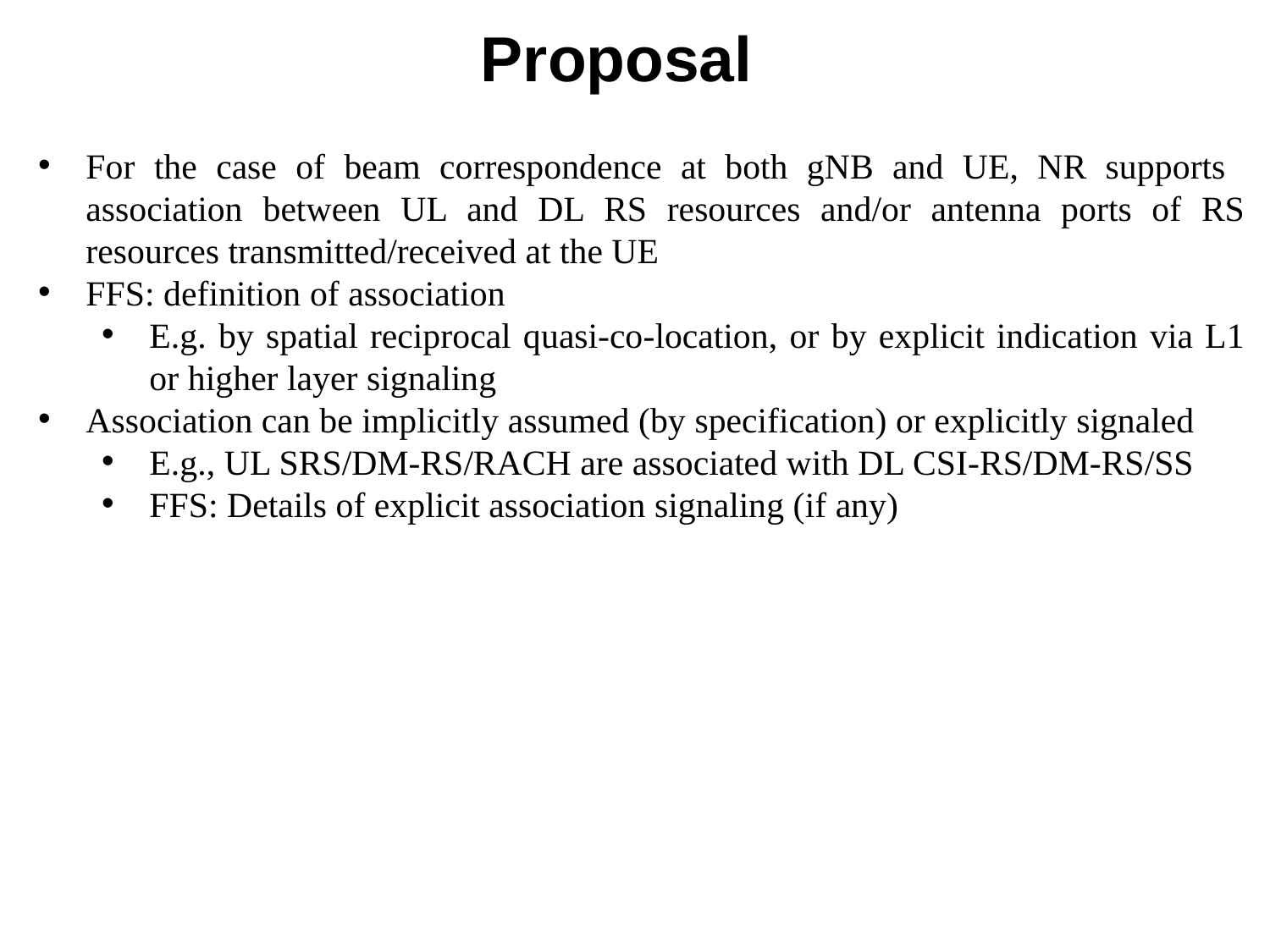

# Proposal
For the case of beam correspondence at both gNB and UE, NR supports  association between UL and DL RS resources and/or antenna ports of RS resources transmitted/received at the UE
FFS: definition of association
E.g. by spatial reciprocal quasi-co-location, or by explicit indication via L1 or higher layer signaling
Association can be implicitly assumed (by specification) or explicitly signaled
E.g., UL SRS/DM-RS/RACH are associated with DL CSI-RS/DM-RS/SS
FFS: Details of explicit association signaling (if any)